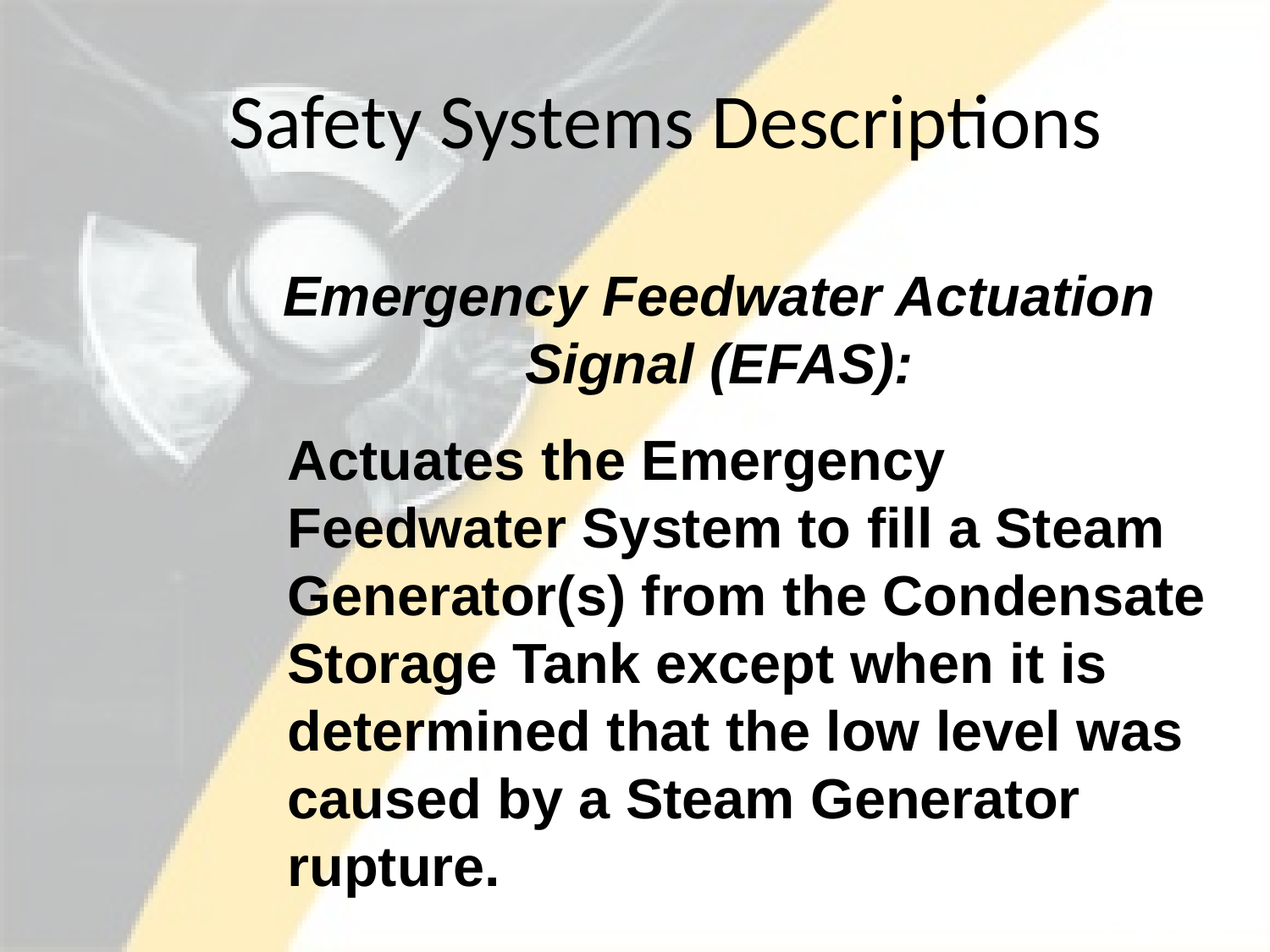

# Safety Systems Descriptions
Emergency Feedwater Actuation Signal (EFAS):
Actuates the Emergency Feedwater System to fill a Steam Generator(s) from the Condensate Storage Tank except when it is determined that the low level was caused by a Steam Generator rupture.
Pg. 18